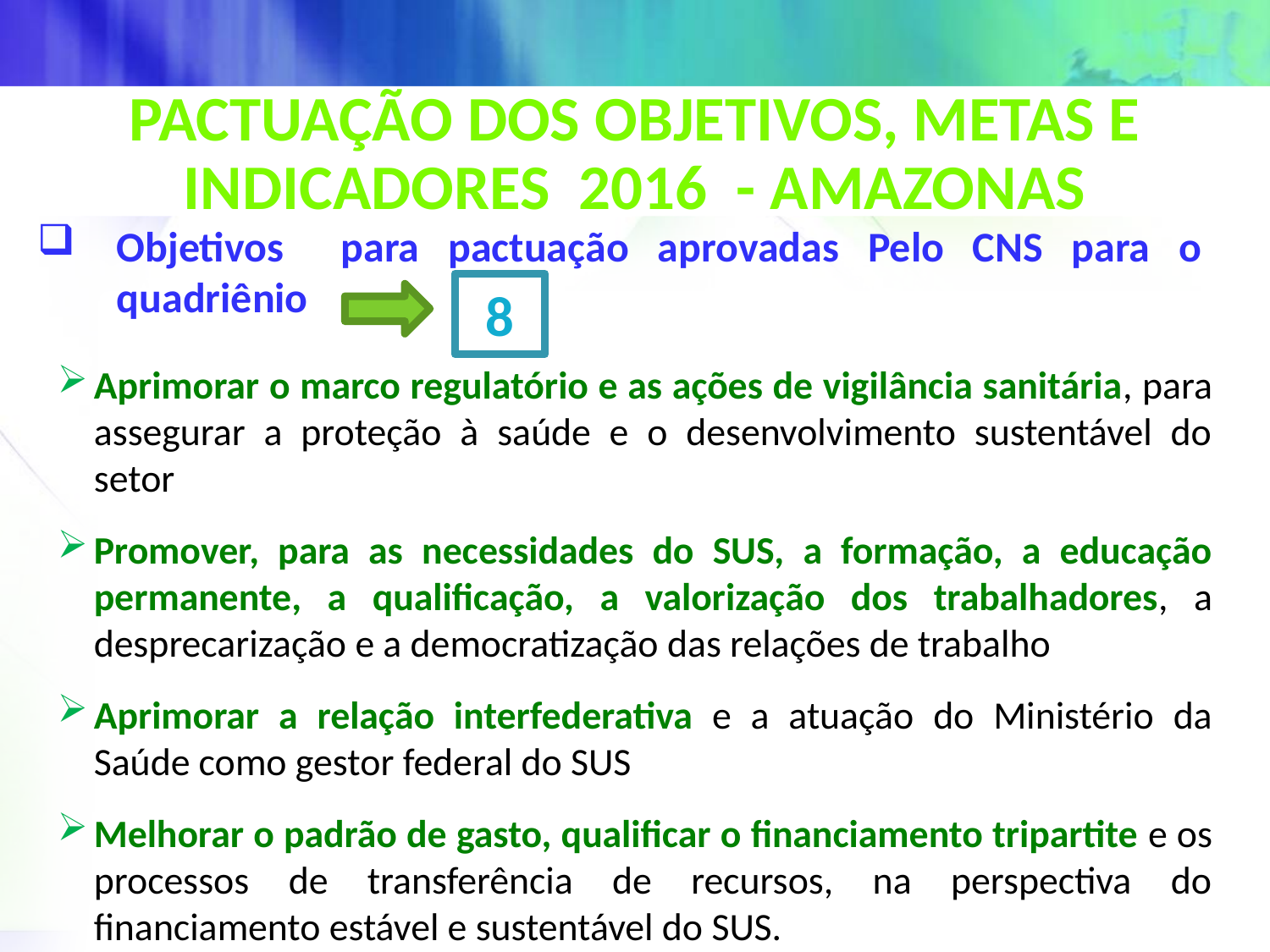

# Pactuação dos Objetivos, Metas e Indicadores  2016  - amazonas
Objetivos  para pactuação aprovadas Pelo CNS para o quadriênio

8

Aprimorar o marco regulatório e as ações de vigilância sanitária, para assegurar a proteção à saúde e o desenvolvimento sustentável do setor

Promover, para as necessidades do SUS, a formação, a educação permanente, a qualificação, a valorização dos trabalhadores, a desprecarização e a democratização das relações de trabalho

Aprimorar a relação interfederativa e a atuação do Ministério da Saúde como gestor federal do SUS

Melhorar o padrão de gasto, qualificar o financiamento tripartite e os processos de transferência de recursos, na perspectiva do financiamento estável e sustentável do SUS.